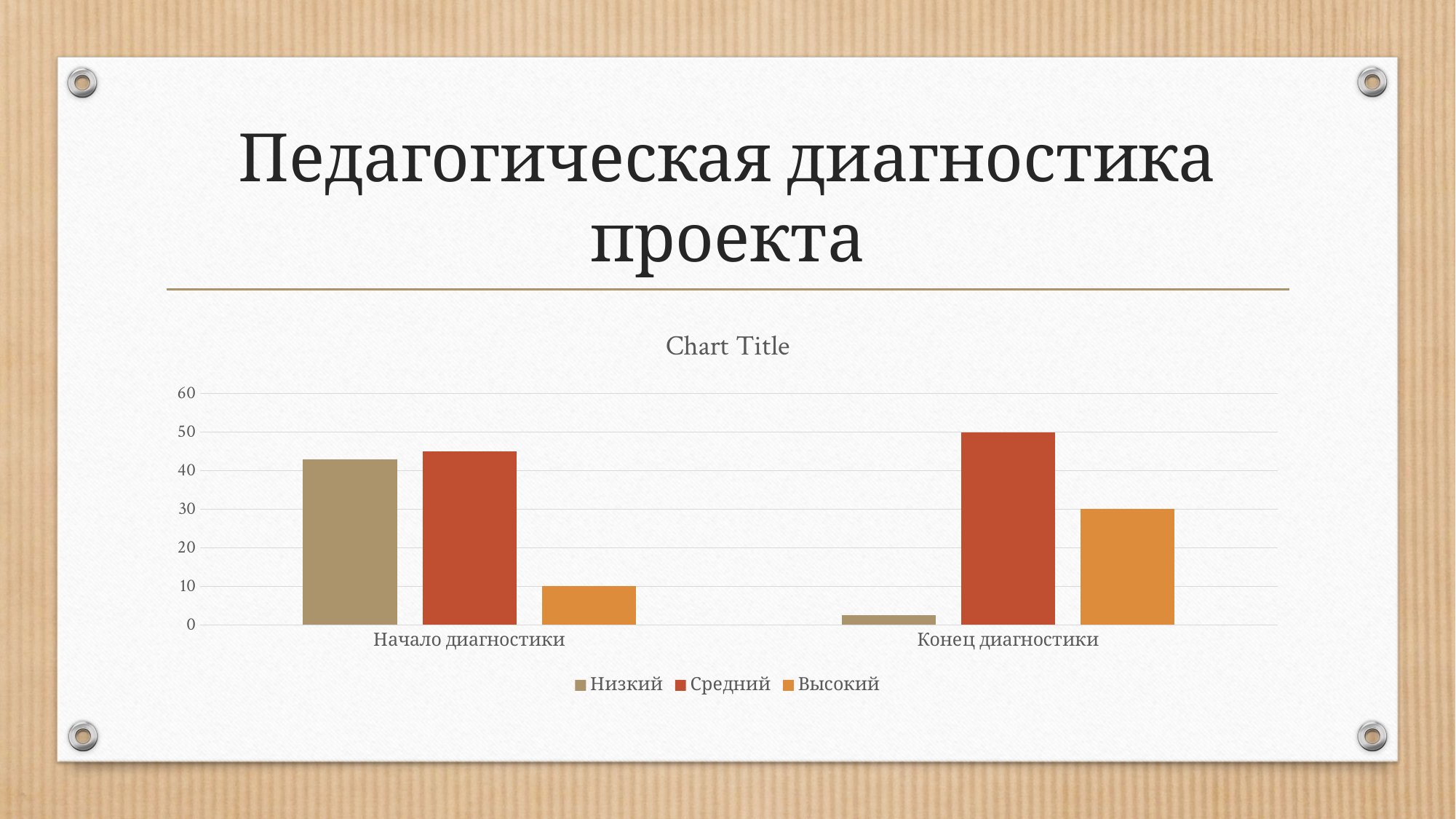

# Педагогическая диагностика проекта

### Chart:

| Category | Низкий | Средний | Высокий |
|---|---|---|---|
| Начало диагностики | 43.0 | 45.0 | 10.0 |
| Конец диагностики | 2.5 | 50.0 | 30.0 |